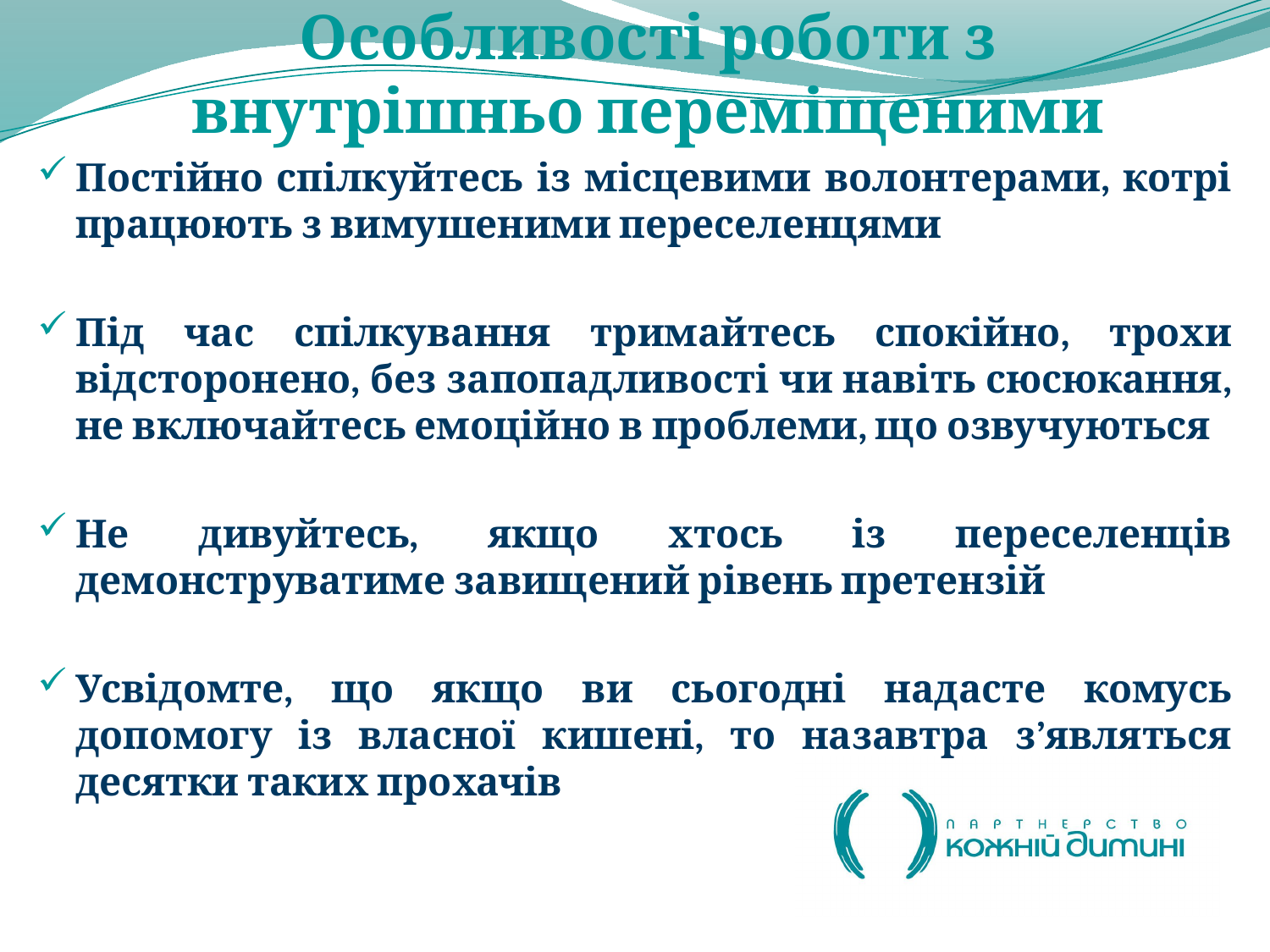

# Особливості роботи з внутрішньо переміщеними
Постійно спілкуйтесь із місцевими волонтерами, котрі працюють з вимушеними переселенцями

Під час спілкування тримайтесь спокійно, трохи відсторонено, без запопадливості чи навіть сюсюкання, не включайтесь емоційно в проблеми, що озвучуються

Не дивуйтесь, якщо хтось із переселенців демонструватиме завищений рівень претензій

Усвідомте, що якщо ви сьогодні надасте комусь допомогу із власної кишені, то назавтра з’являться десятки таких прохачів